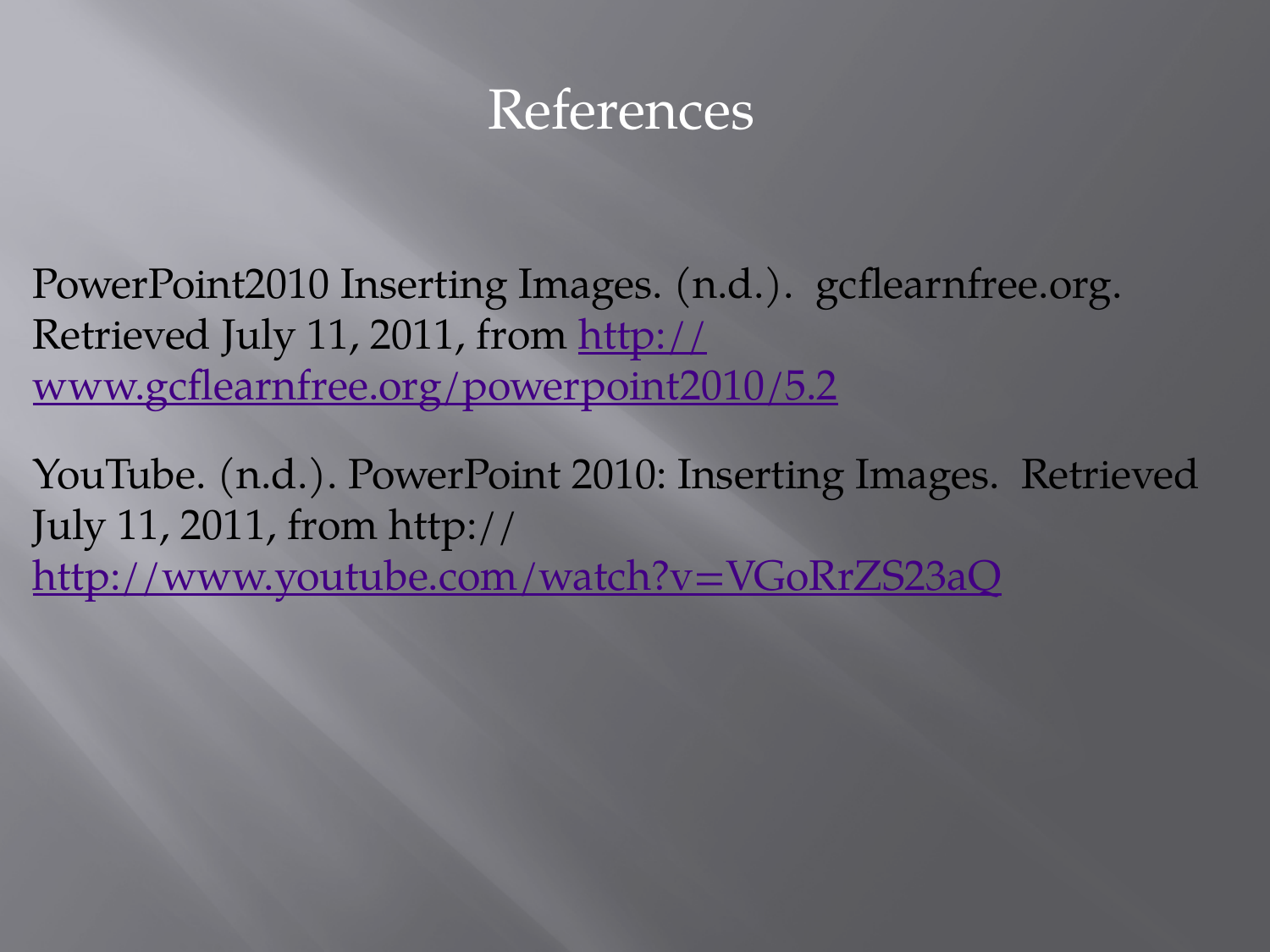

References

PowerPoint2010 Inserting Images. (n.d.).  gcflearnfree.org.  Retrieved July 11, 2011, from http://www.gcflearnfree.org/powerpoint2010/5.2

YouTube. (n.d.). PowerPoint 2010: Inserting Images.  Retrieved July 11, 2011, from http://
http://www.youtube.com/watch?v=VGoRrZS23aQ